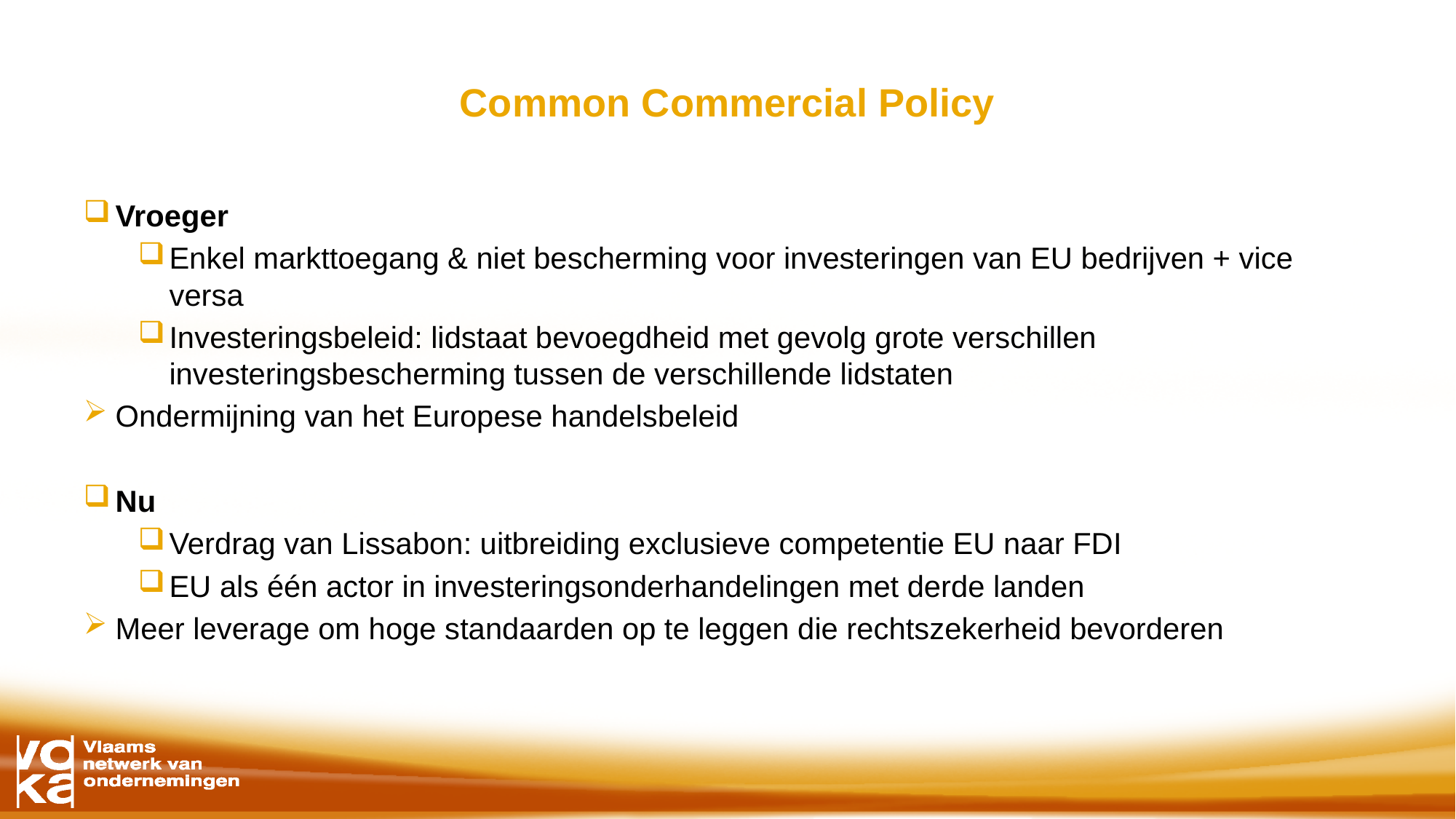

# Common Commercial Policy
Vroeger
Enkel markttoegang & niet bescherming voor investeringen van EU bedrijven + vice versa
Investeringsbeleid: lidstaat bevoegdheid met gevolg grote verschillen investeringsbescherming tussen de verschillende lidstaten
Ondermijning van het Europese handelsbeleid

Nu
Verdrag van Lissabon: uitbreiding exclusieve competentie EU naar FDI
EU als één actor in investeringsonderhandelingen met derde landen
Meer leverage om hoge standaarden op te leggen die rechtszekerheid bevorderen